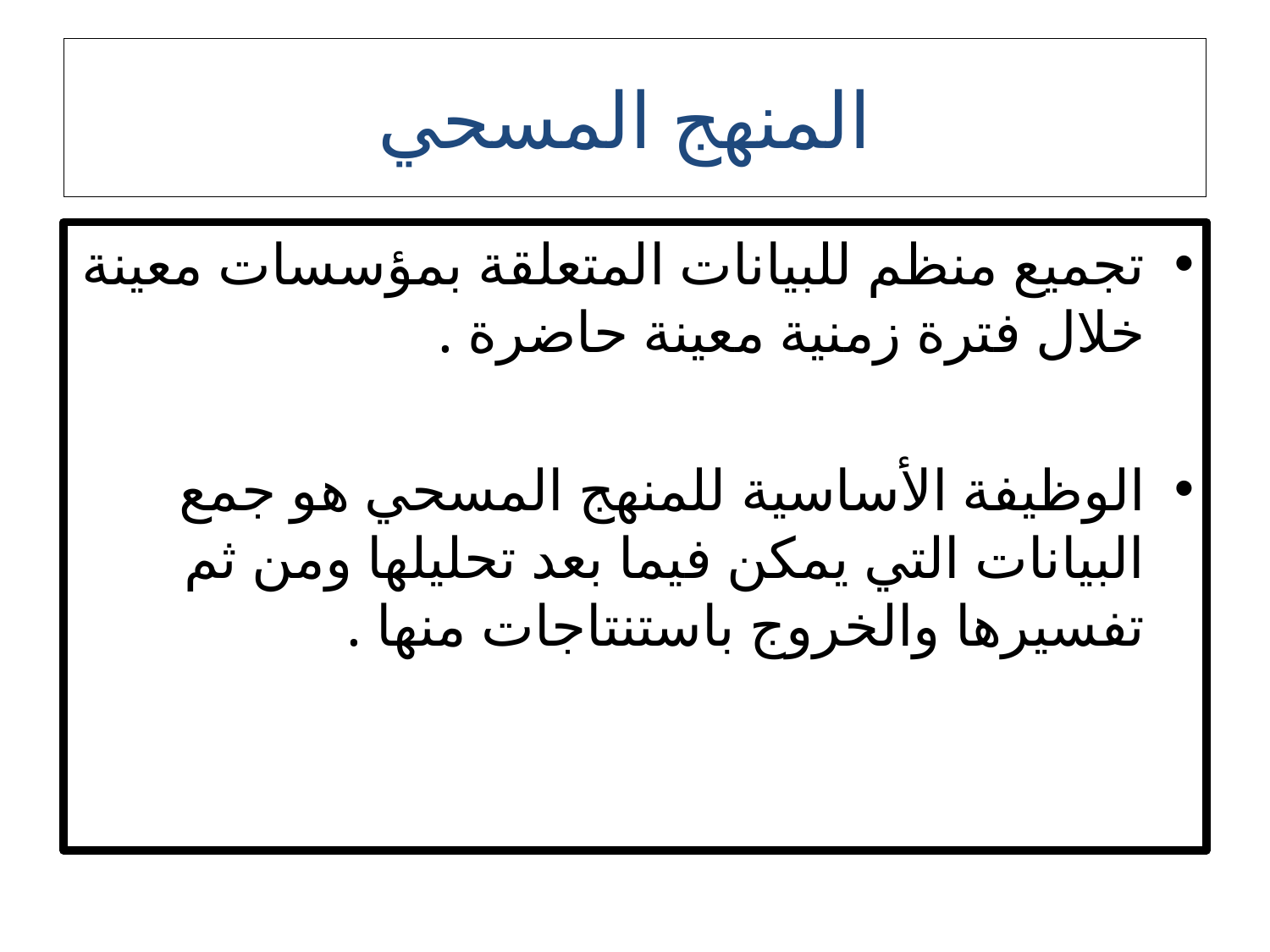

# المنهج المسحي
تجميع منظم للبيانات المتعلقة بمؤسسات معينة خلال فترة زمنية معينة حاضرة .

الوظيفة الأساسية للمنهج المسحي هو جمع البيانات التي يمكن فيما بعد تحليلها ومن ثم تفسيرها والخروج باستنتاجات منها .